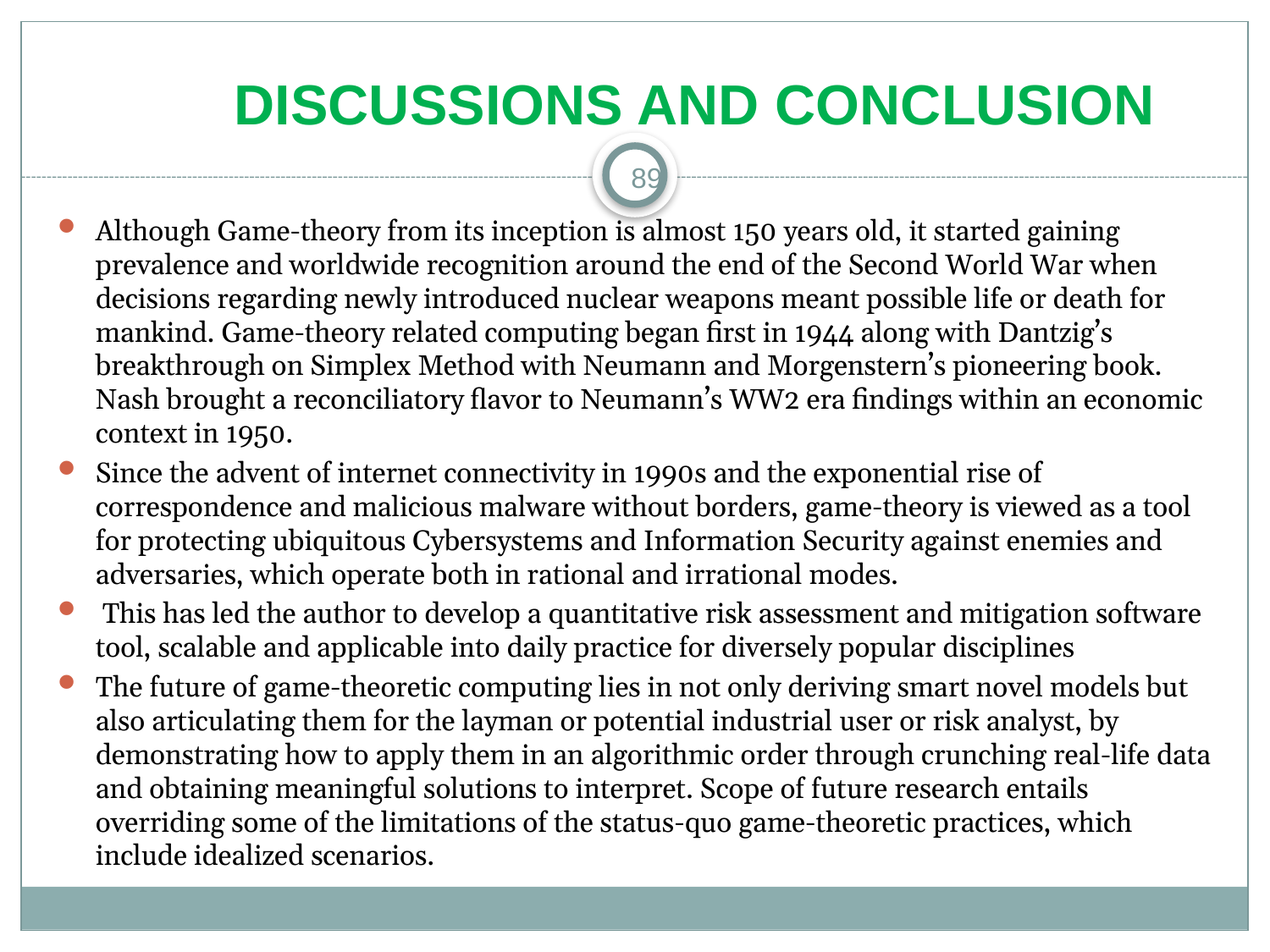

Discussions and Conclusion
89
Although Game-theory from its inception is almost 150 years old, it started gaining prevalence and worldwide recognition around the end of the Second World War when decisions regarding newly introduced nuclear weapons meant possible life or death for mankind. Game-theory related computing began first in 1944 along with Dantzig’s breakthrough on Simplex Method with Neumann and Morgenstern’s pioneering book. Nash brought a reconciliatory flavor to Neumann’s WW2 era findings within an economic context in 1950.
Since the advent of internet connectivity in 1990s and the exponential rise of correspondence and malicious malware without borders, game-theory is viewed as a tool for protecting ubiquitous Cybersystems and Information Security against enemies and adversaries, which operate both in rational and irrational modes.
 This has led the author to develop a quantitative risk assessment and mitigation software tool, scalable and applicable into daily practice for diversely popular disciplines
The future of game-theoretic computing lies in not only deriving smart novel models but also articulating them for the layman or potential industrial user or risk analyst, by demonstrating how to apply them in an algorithmic order through crunching real-life data and obtaining meaningful solutions to interpret. Scope of future research entails overriding some of the limitations of the status-quo game-theoretic practices, which include idealized scenarios.